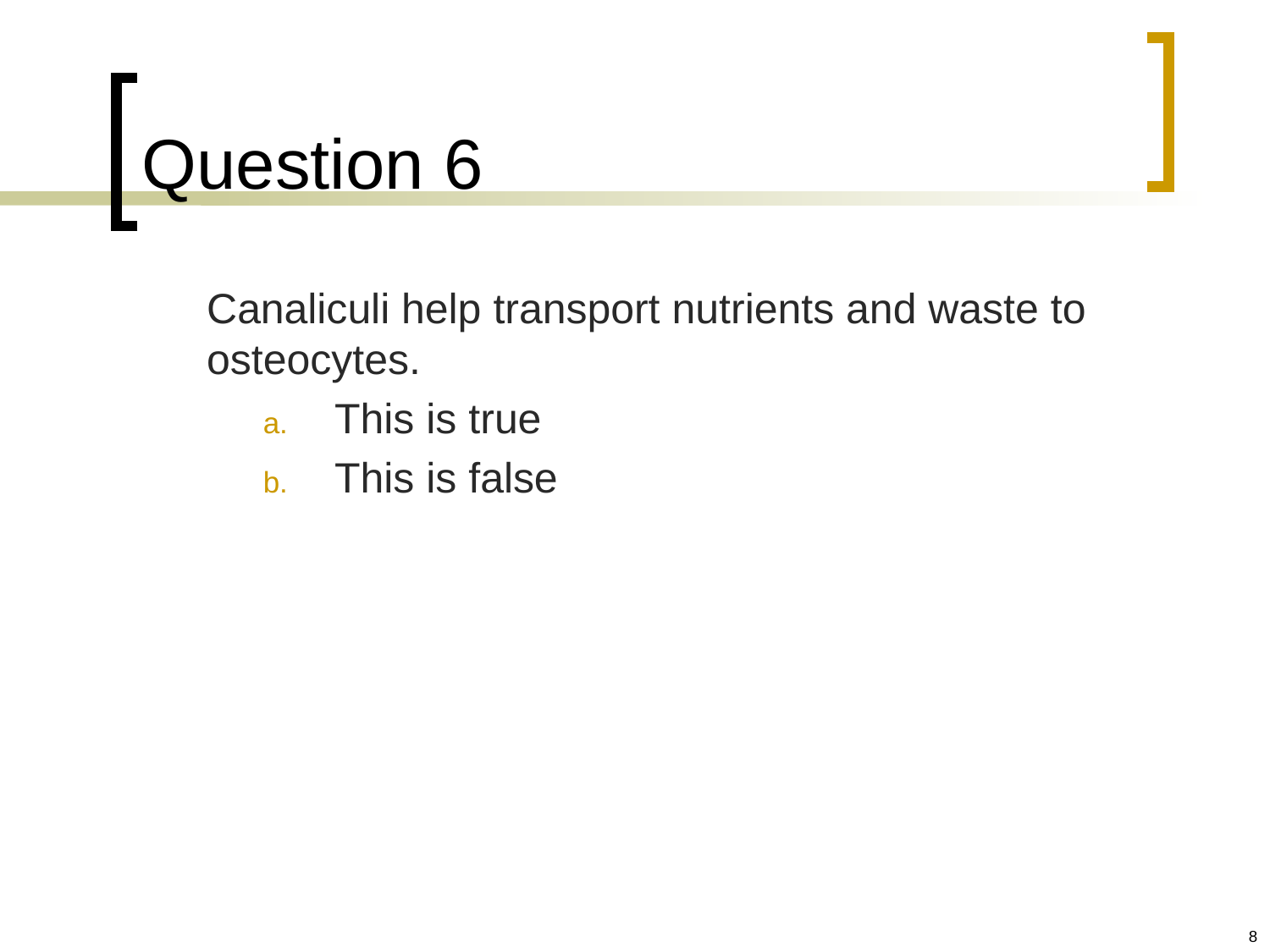

# Question 6
	Canaliculi help transport nutrients and waste to osteocytes.
This is true
This is false